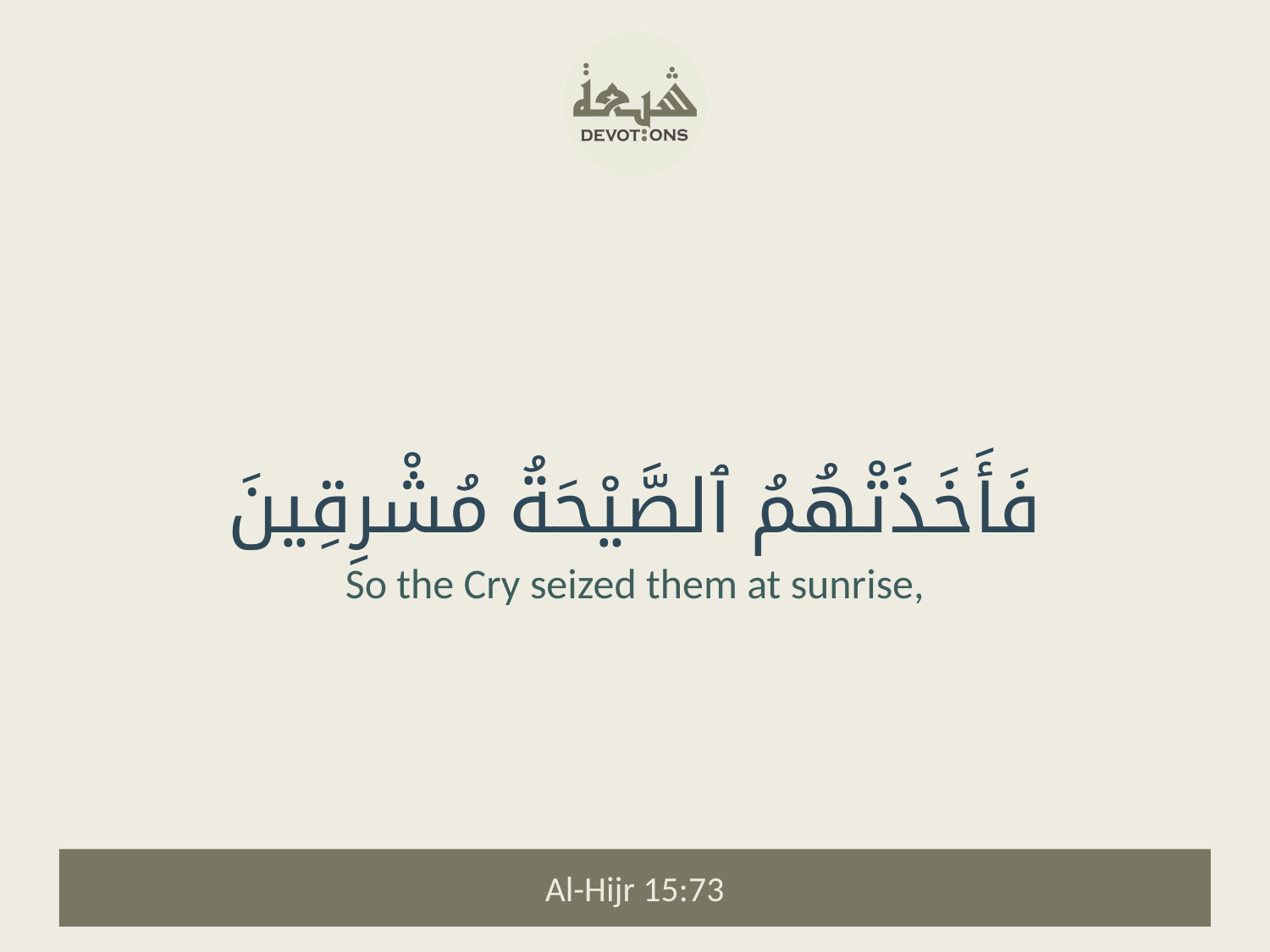

فَأَخَذَتْهُمُ ٱلصَّيْحَةُ مُشْرِقِينَ
So the Cry seized them at sunrise,
Al-Hijr 15:73